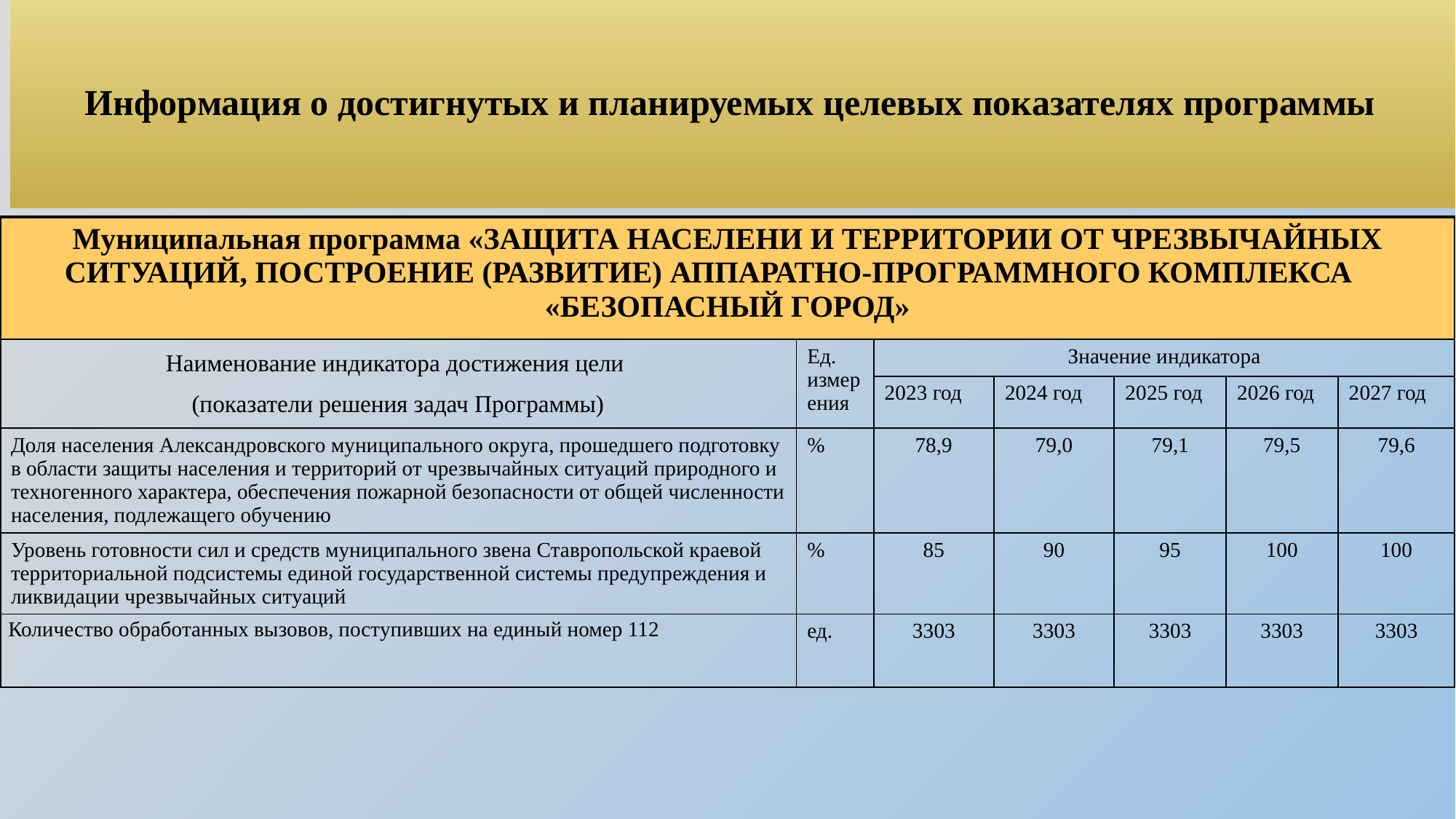

Информация о достигнутых и планируемых целевых показателях программы
| Муниципальная программа «ЗАЩИТА НАСЕЛЕНИ И ТЕРРИТОРИИ ОТ ЧРЕЗВЫЧАЙНЫХ СИТУАЦИЙ, ПОСТРОЕНИЕ (РАЗВИТИЕ) АППАРАТНО-ПРОГРАММНОГО КОМПЛЕКСА «БЕЗОПАСНЫЙ ГОРОД» |  |  |  |  |  |  |
| --- | --- | --- | --- | --- | --- | --- |
| Наименование индикатора достижения цели (показатели решения задач Программы) | Ед. измерения | Значение индикатора |  |  |  |  |
|  |  | 2023 год | 2024 год | 2025 год | 2026 год | 2027 год |
| Доля населения Александровского муниципального округа, прошедшего подготовку в области защиты населения и территорий от чрезвычайных ситуаций природного и техногенного характера, обеспечения пожарной безопасности от общей численности населения, подлежащего обучению | % | 78,9 | 79,0 | 79,1 | 79,5 | 79,6 |
| Уровень готовности сил и средств муниципального звена Ставропольской краевой территориальной подсистемы единой государственной системы предупреждения и ликвидации чрезвычайных ситуаций | % | 85 | 90 | 95 | 100 | 100 |
| Количество обработанных вызовов, поступивших на единый номер 112 | ед. | 3303 | 3303 | 3303 | 3303 | 3303 |